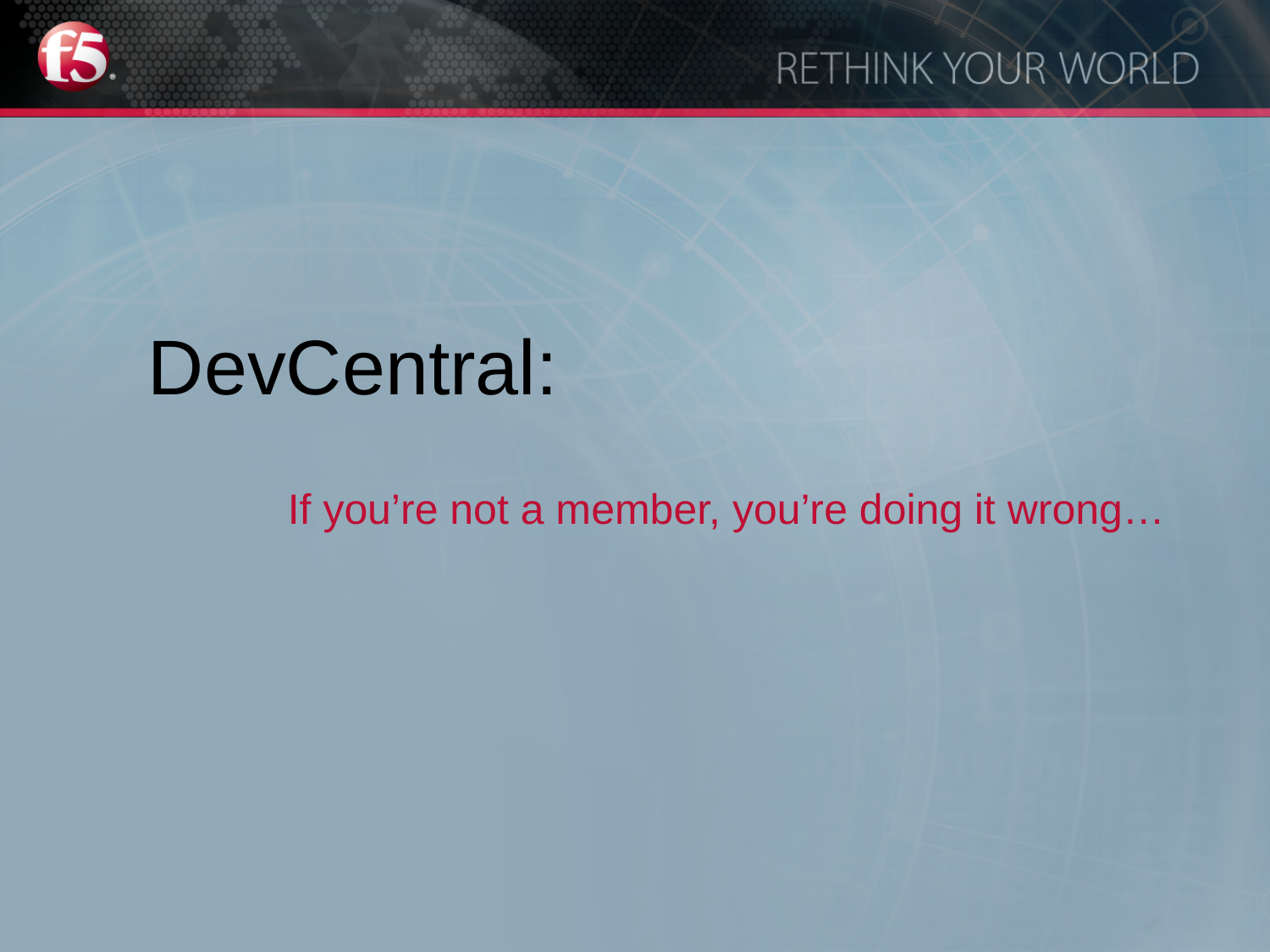

# DevCentral:
If you’re not a member, you’re doing it wrong…